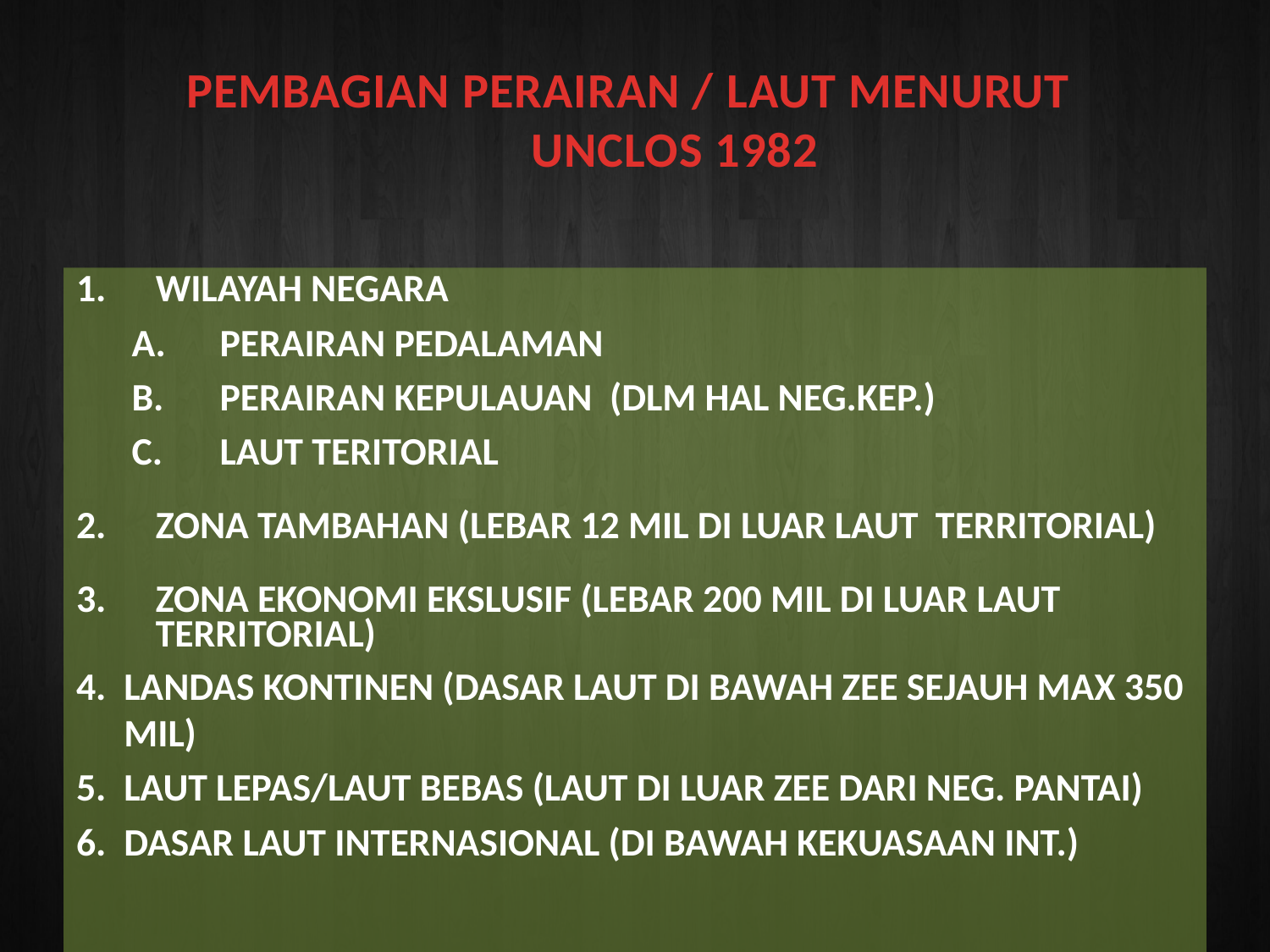

# PEMBAGIAN PERAIRAN / LAUT MENURUT UNCLOS 1982
WILAYAH NEGARA
 PERAIRAN PEDALAMAN
 PERAIRAN KEPULAUAN  (DLM HAL NEG.KEP.)
 LAUT TERITORIAL
ZONA TAMBAHAN (LEBAR 12 MIL DI LUAR LAUT  TERRITORIAL)
ZONA EKONOMI EKSLUSIF (LEBAR 200 MIL DI LUAR LAUT TERRITORIAL)
LANDAS KONTINEN (DASAR LAUT DI BAWAH ZEE SEJAUH MAX 350 MIL)
LAUT LEPAS/LAUT BEBAS (LAUT DI LUAR ZEE DARI NEG. PANTAI)
DASAR LAUT INTERNASIONAL (DI BAWAH KEKUASAAN INT.)